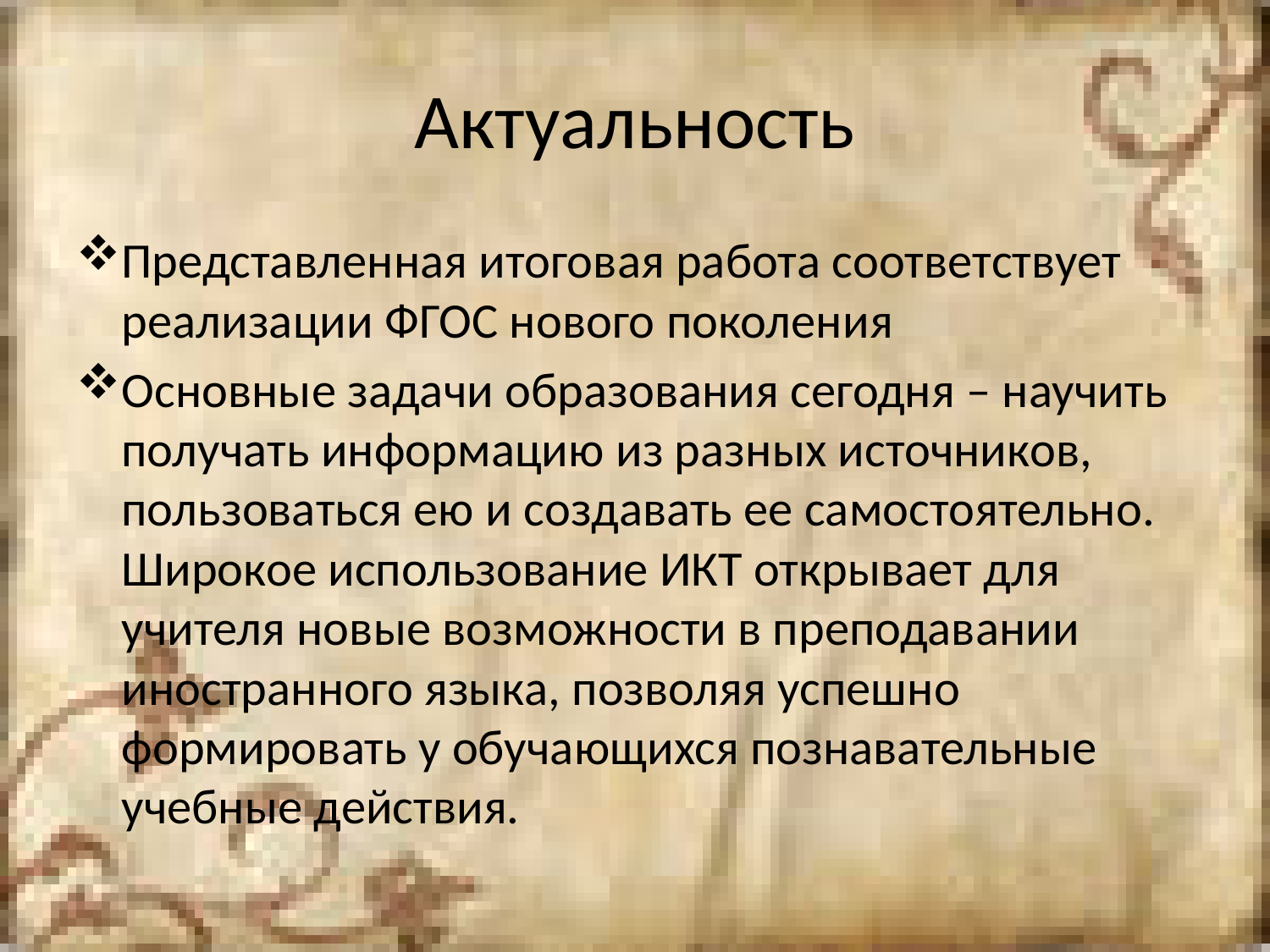

# Актуальность
Представленная итоговая работа соответствует реализации ФГОС нового поколения
Основные задачи образования сегодня – научить получать информацию из разных источников, пользоваться ею и создавать ее самостоятельно. Широкое использование ИКТ открывает для учителя новые возможности в преподавании иностранного языка, позволяя успешно формировать у обучающихся познавательные учебные действия.